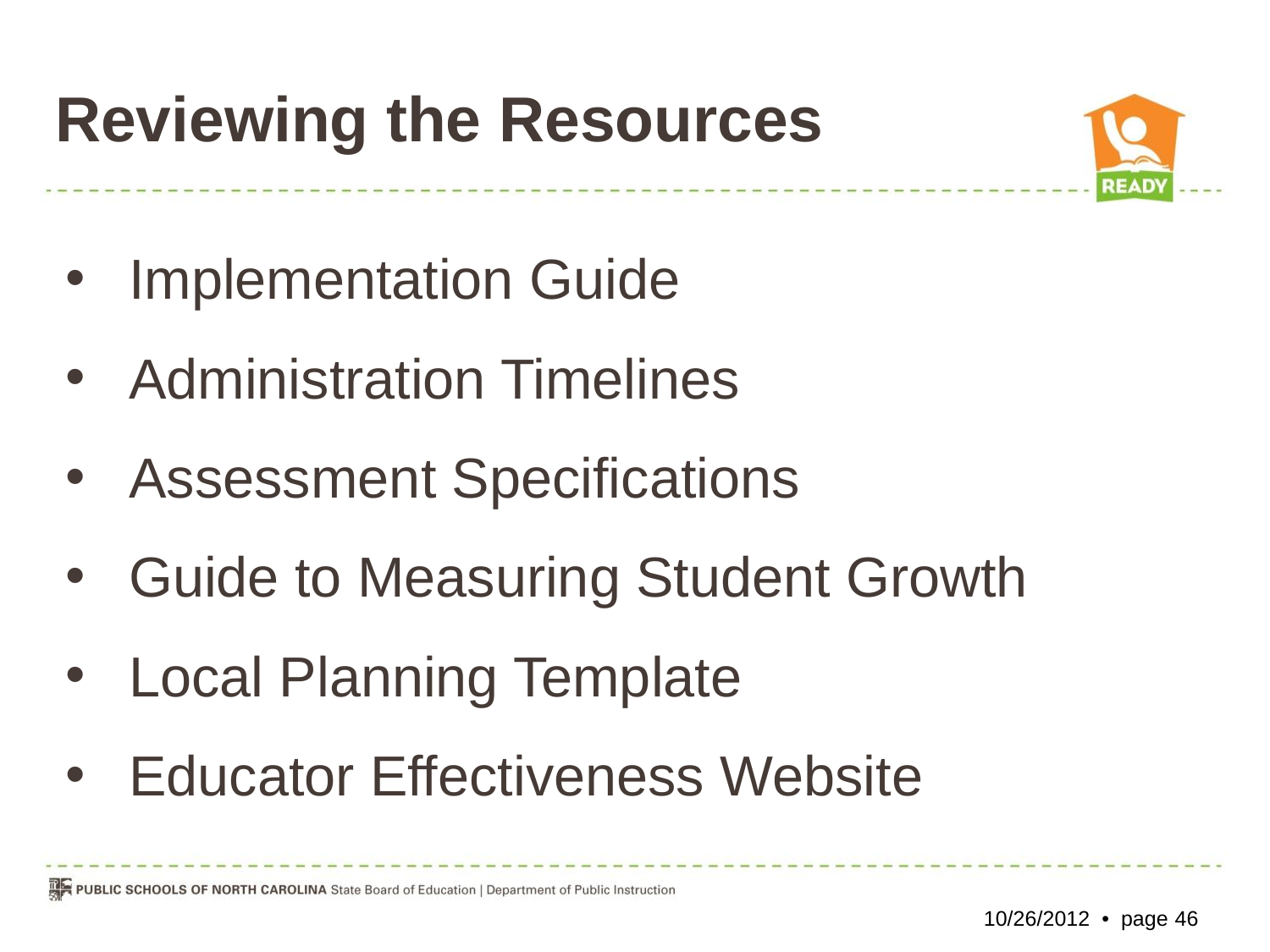

# Reviewing the Resources
Implementation Guide
Administration Timelines
Assessment Specifications
Guide to Measuring Student Growth
Local Planning Template
Educator Effectiveness Website

10/26/2012  •  page 46